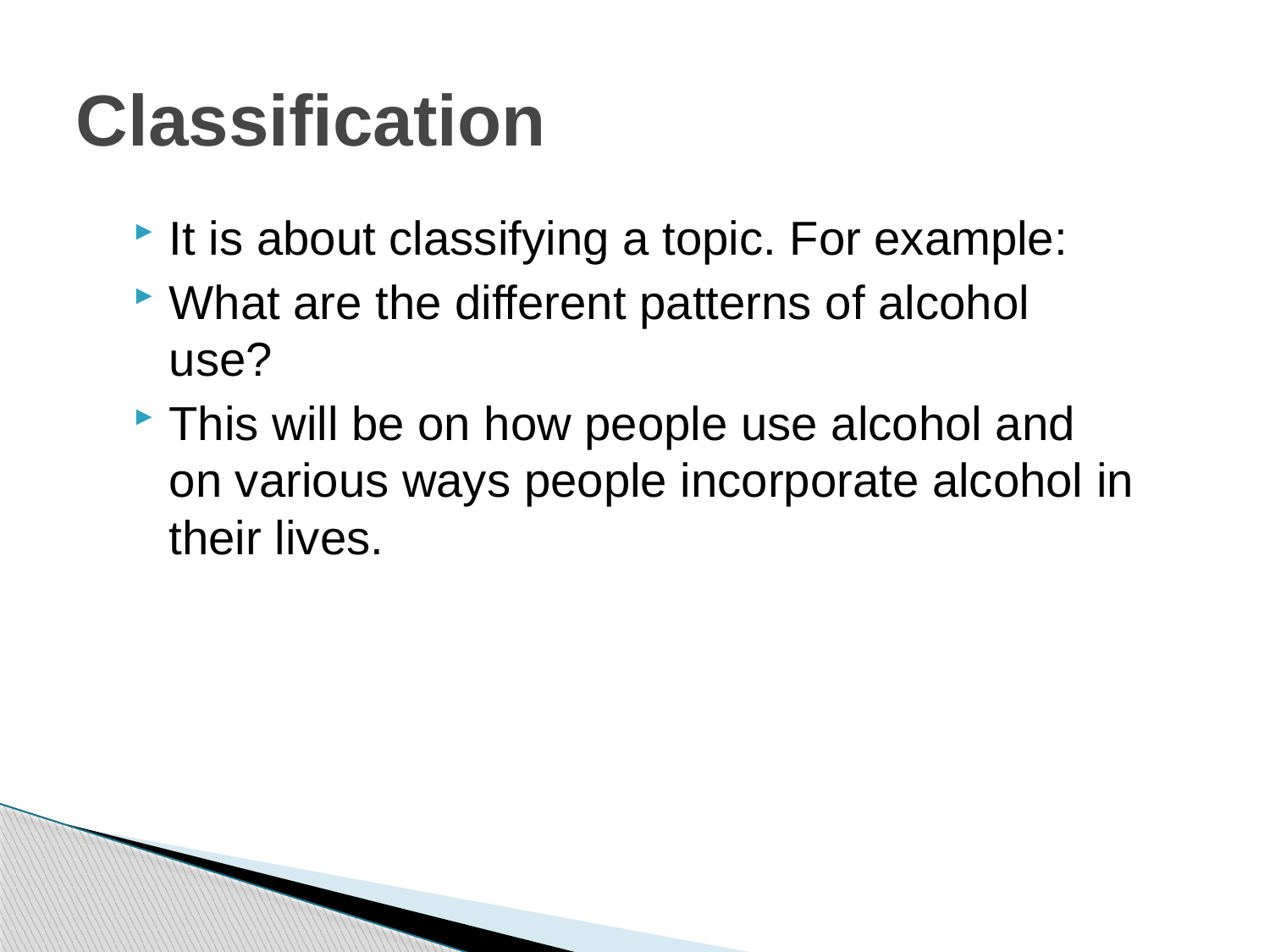

# Classification
It is about classifying a topic. For example:
What are the different patterns of alcohol use?
This will be on how people use alcohol and on various ways people incorporate alcohol in their lives.